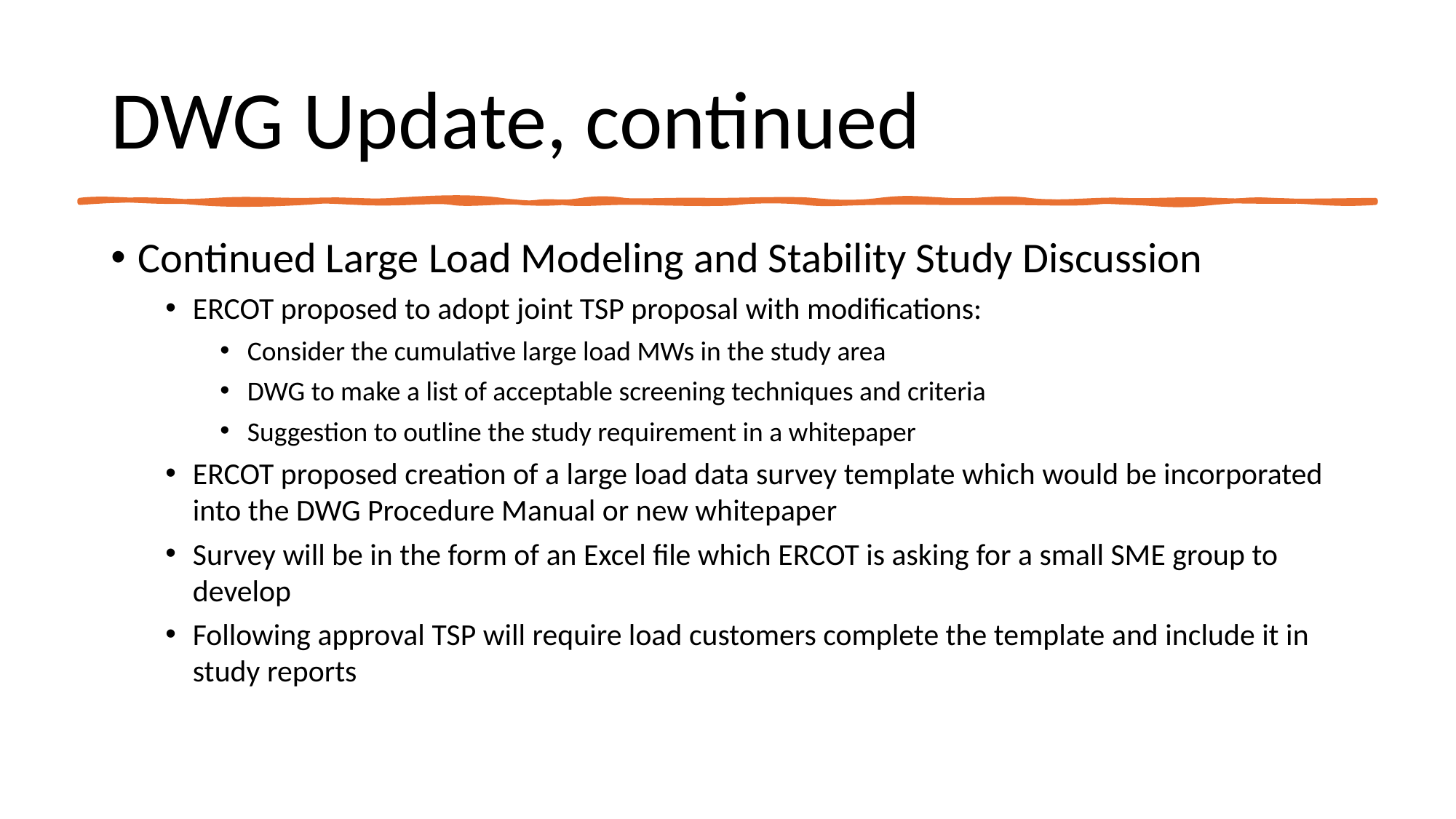

# DWG Update, continued

Continued Large Load Modeling and Stability Study Discussion
ERCOT proposed to adopt joint TSP proposal with modifications:
Consider the cumulative large load MWs in the study area
DWG to make a list of acceptable screening techniques and criteria
Suggestion to outline the study requirement in a whitepaper
ERCOT proposed creation of a large load data survey template which would be incorporated into the DWG Procedure Manual or new whitepaper
Survey will be in the form of an Excel file which ERCOT is asking for a small SME group to develop
Following approval TSP will require load customers complete the template and include it in study reports